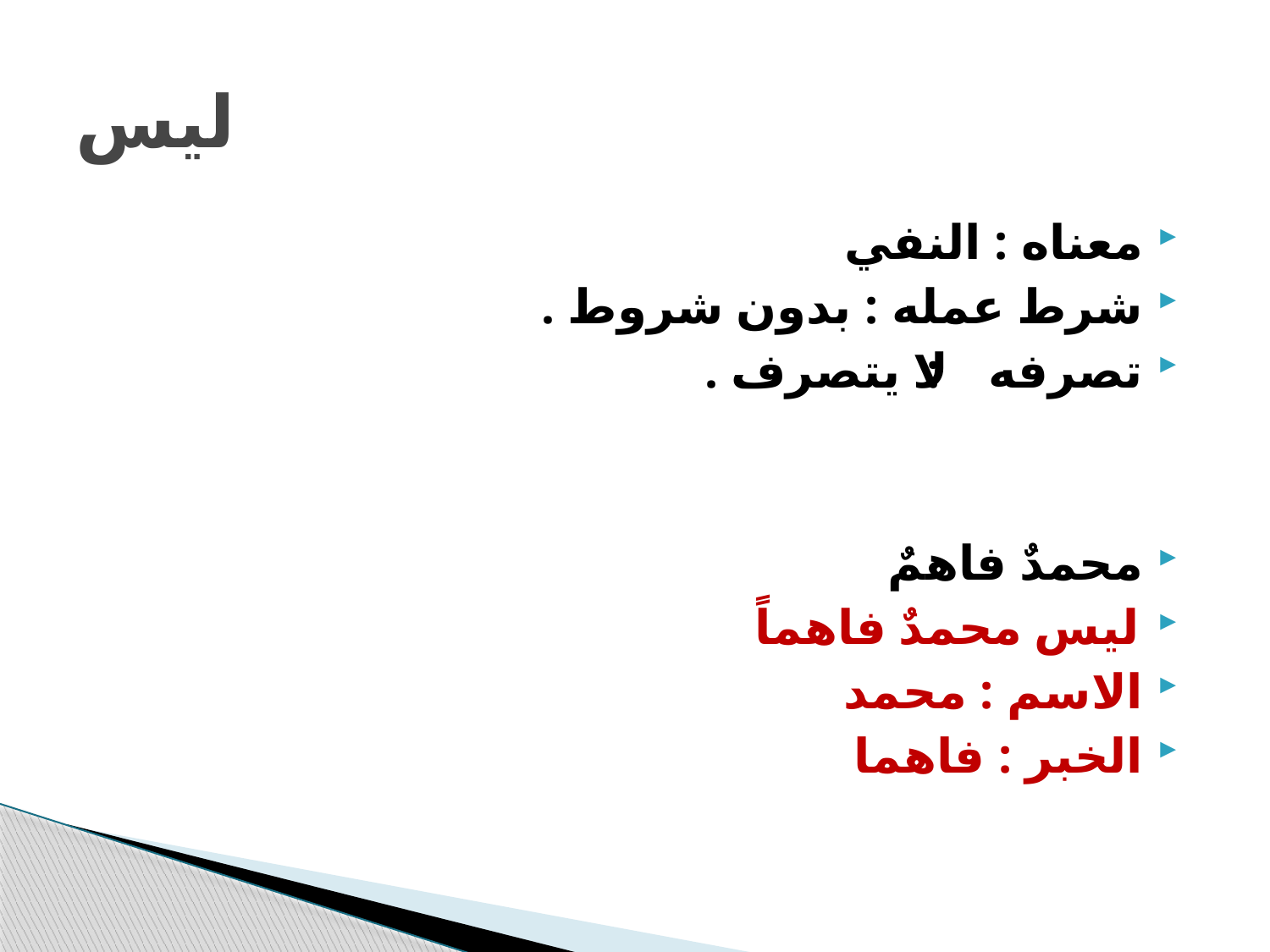

# ليس
معناه : النفي
شرط عمله : بدون شروط .
تصرفه : لا يتصرف .

محمدٌ فاهمٌ
ليس محمدٌ فاهماً
الاسم : محمد
الخبر : فاهما